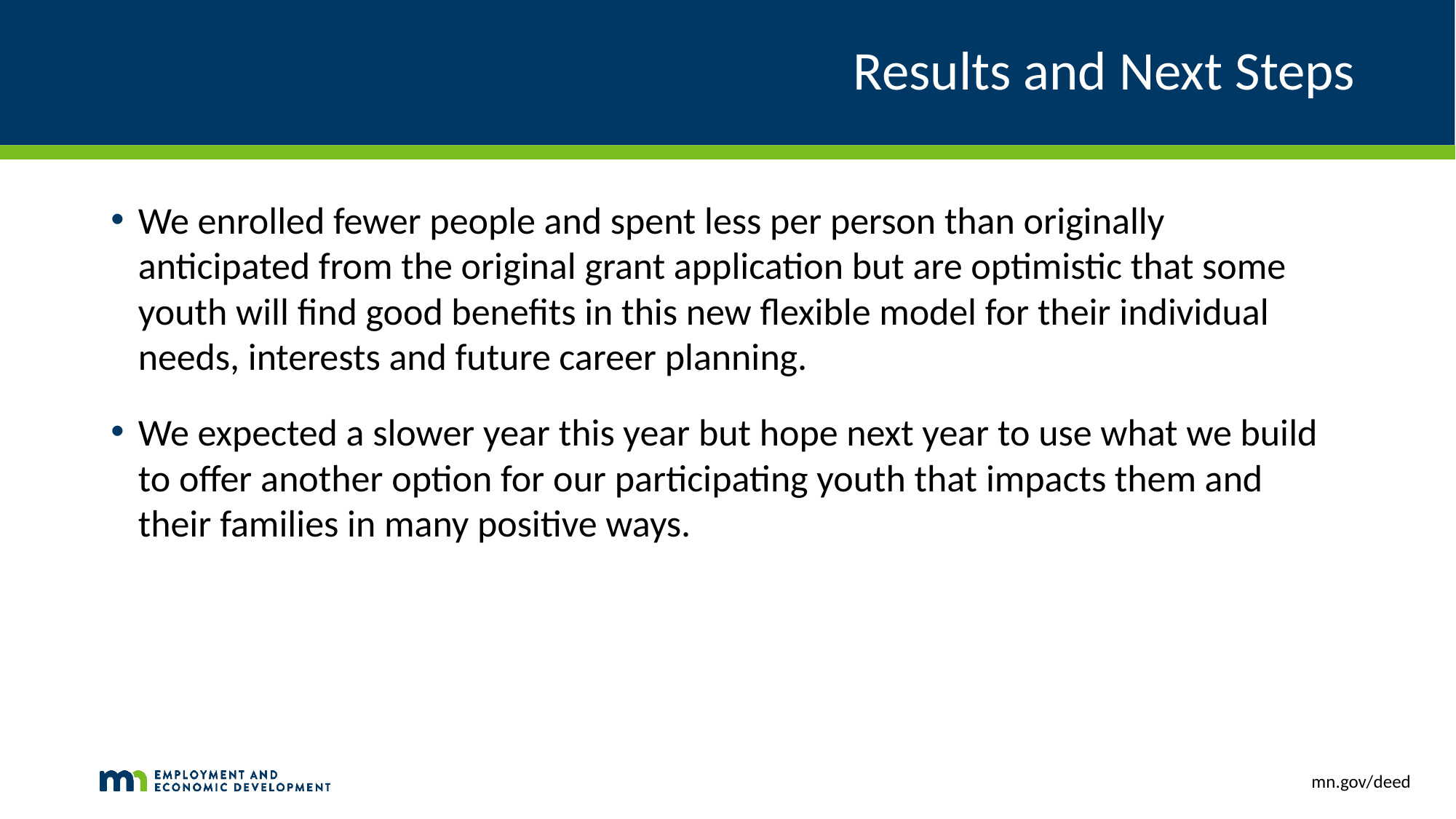

# Results and Next Steps
We enrolled fewer people and spent less per person than originally anticipated from the original grant application but are optimistic that some youth will find good benefits in this new flexible model for their individual needs, interests and future career planning.
We expected a slower year this year but hope next year to use what we build to offer another option for our participating youth that impacts them and their families in many positive ways.

mn.gov/deed